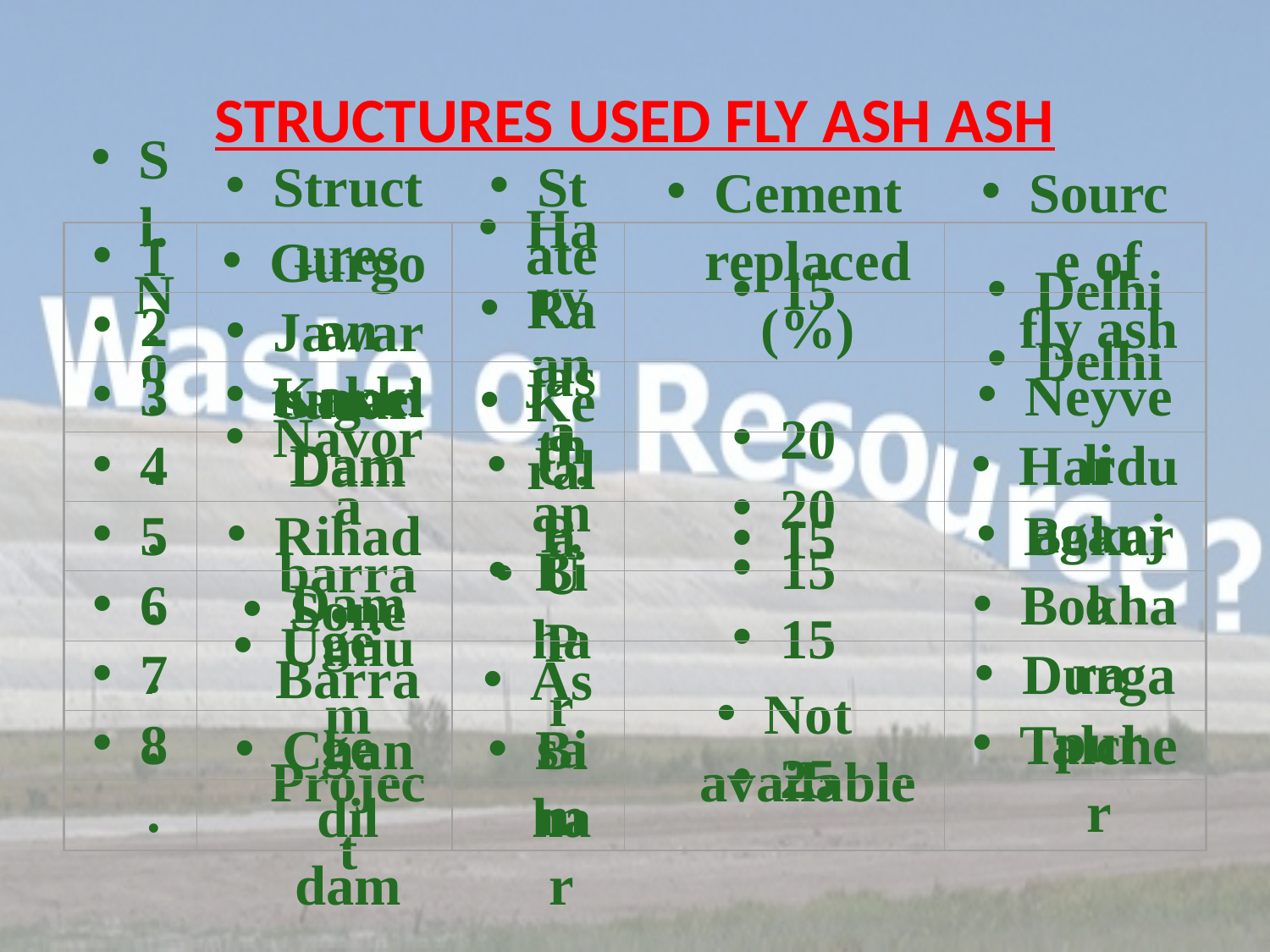

# STRUCTURES USED FLY ASH ASH

Sl. No

Structures

State

Cement replaced (%)

Source of fly ash

1.

Gurgoan tunnel

Haryana

15

Delhi

2.

Jawar sagar Dam

Rajasthan

20

Delhi

3.

Kakki Dam

Kerala

20

Neyveli

4.

Navora barrage

U.P.

15

Harduaganj

5.

Rihad Dam

UP

15

Bokaro

6.

Sone Barrage

Bihar

15

Bokhara

7.

Umium Project

Assam

Not available

Durgapur

8.

Chandil dam

Bihar

25

Talcher